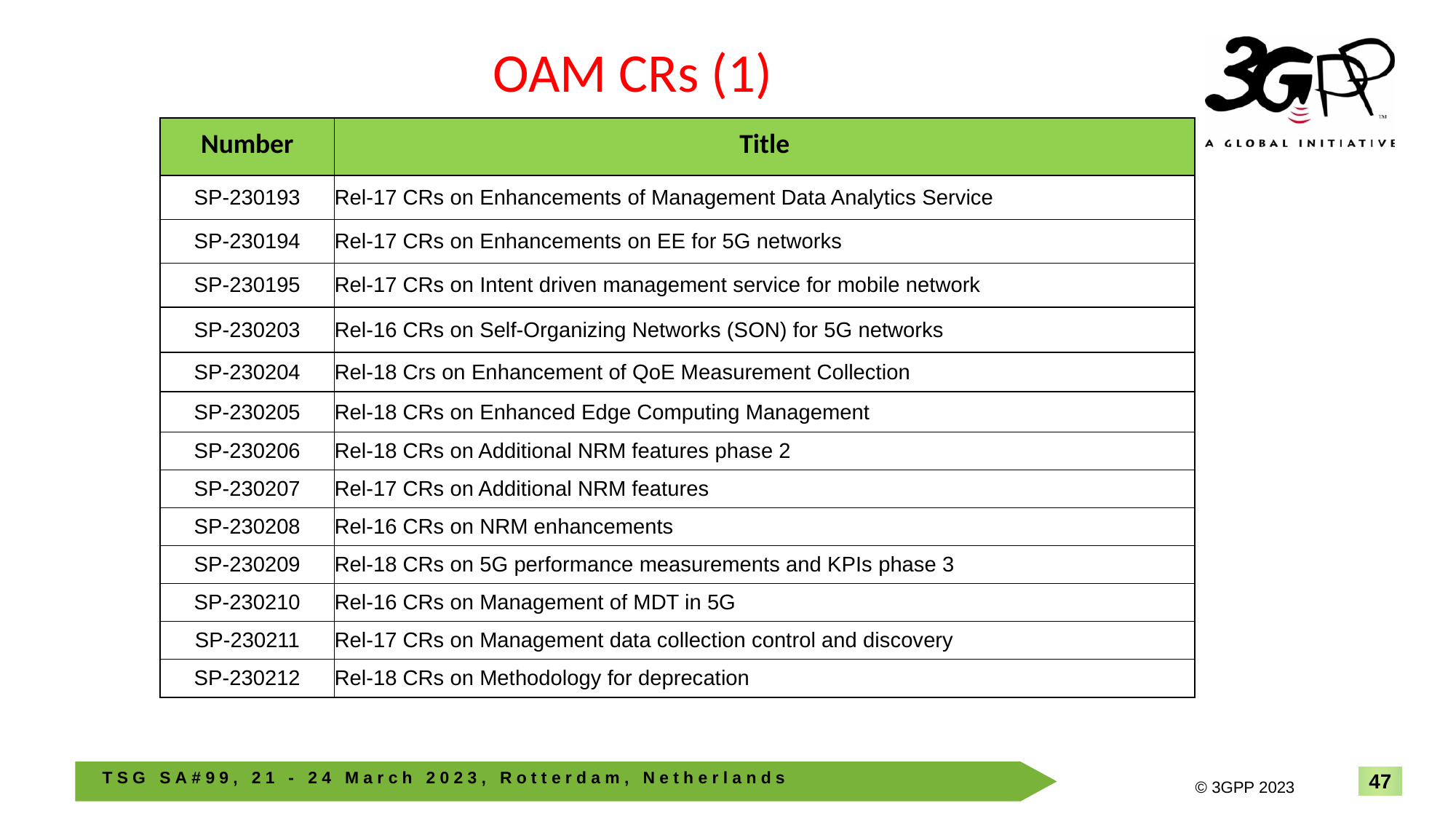

# OAM CRs (1)
| Number | Title |
| --- | --- |
| SP-230193 | Rel-17 CRs on Enhancements of Management Data Analytics Service |
| SP-230194 | Rel-17 CRs on Enhancements on EE for 5G networks |
| SP-230195 | Rel-17 CRs on Intent driven management service for mobile network |
| SP-230203 | Rel-16 CRs on Self-Organizing Networks (SON) for 5G networks |
| SP-230204 | Rel-18 Crs on Enhancement of QoE Measurement Collection |
| SP-230205 | Rel-18 CRs on Enhanced Edge Computing Management |
| SP-230206 | Rel-18 CRs on Additional NRM features phase 2 |
| SP-230207 | Rel-17 CRs on Additional NRM features |
| SP-230208 | Rel-16 CRs on NRM enhancements |
| SP-230209 | Rel-18 CRs on 5G performance measurements and KPIs phase 3 |
| SP-230210 | Rel-16 CRs on Management of MDT in 5G |
| SP-230211 | Rel-17 CRs on Management data collection control and discovery |
| SP-230212 | Rel-18 CRs on Methodology for deprecation |